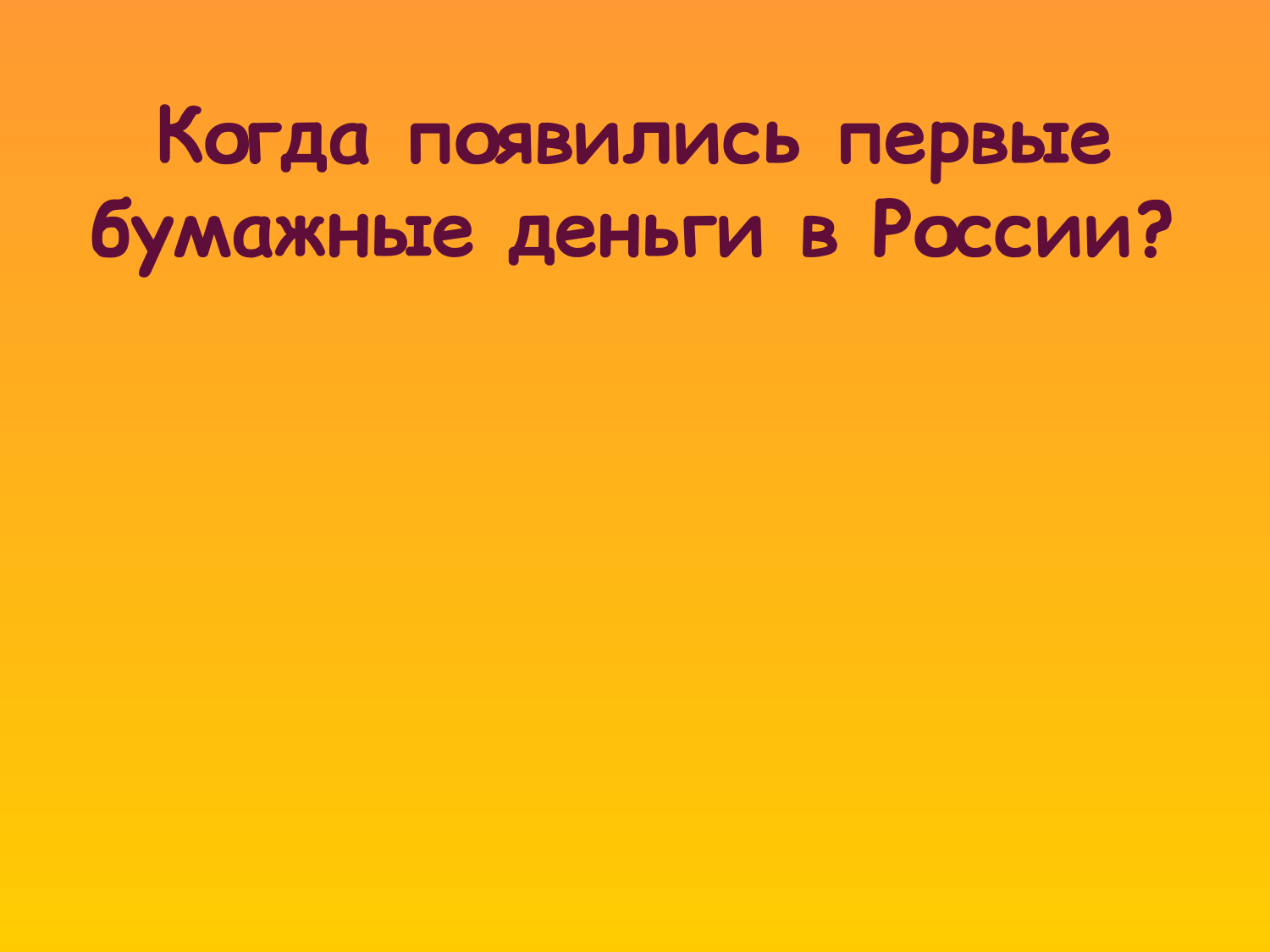

# Когда появились первые бумажные деньги в России?